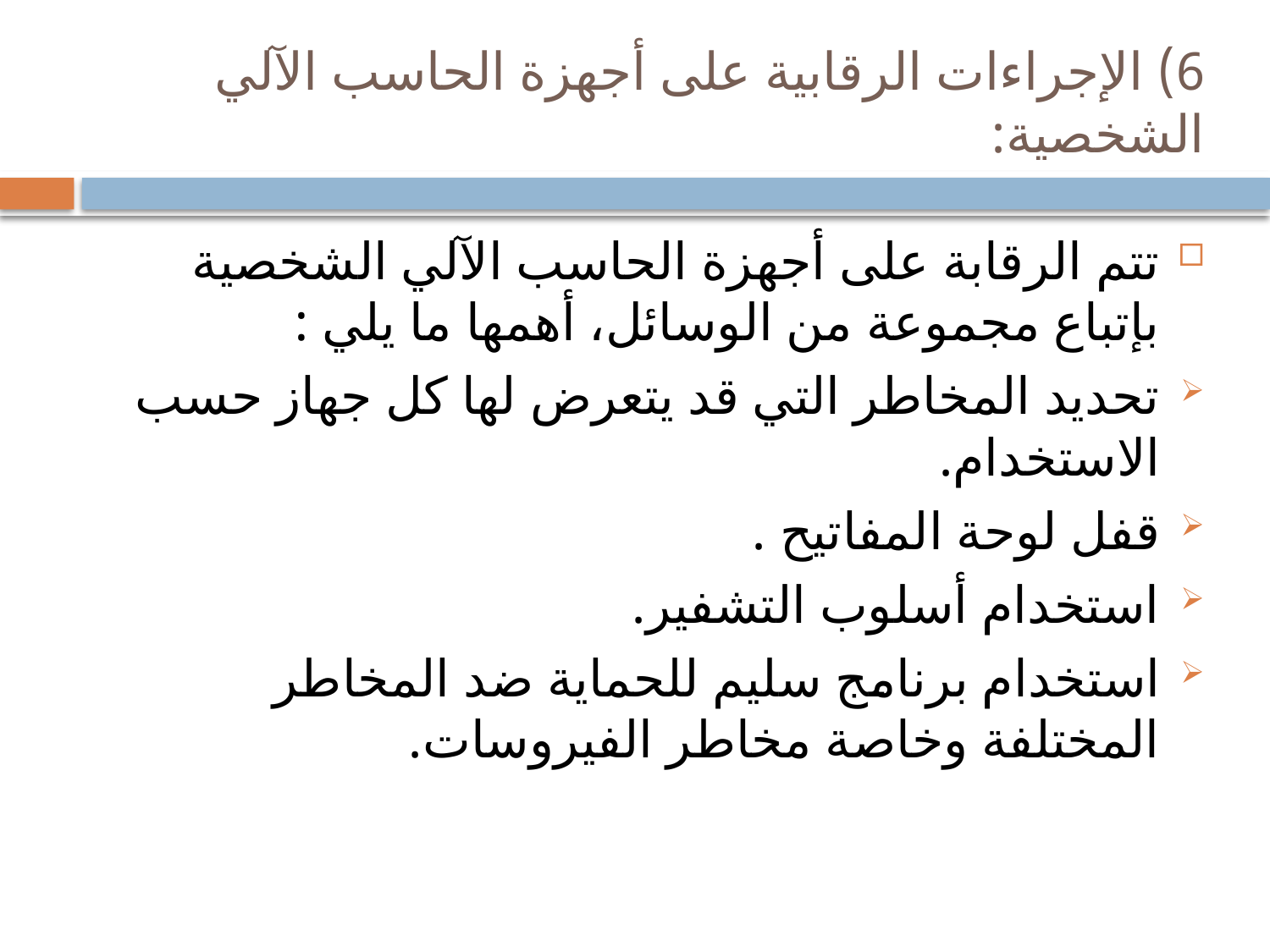

# 6) الإجراءات الرقابية على أجهزة الحاسب الآلي الشخصية:
تتم الرقابة على أجهزة الحاسب الآلي الشخصية بإتباع مجموعة من الوسائل، أهمها ما يلي :
تحديد المخاطر التي قد يتعرض لها كل جهاز حسب الاستخدام.
قفل لوحة المفاتيح .
استخدام أسلوب التشفير.
استخدام برنامج سليم للحماية ضد المخاطر المختلفة وخاصة مخاطر الفيروسات.